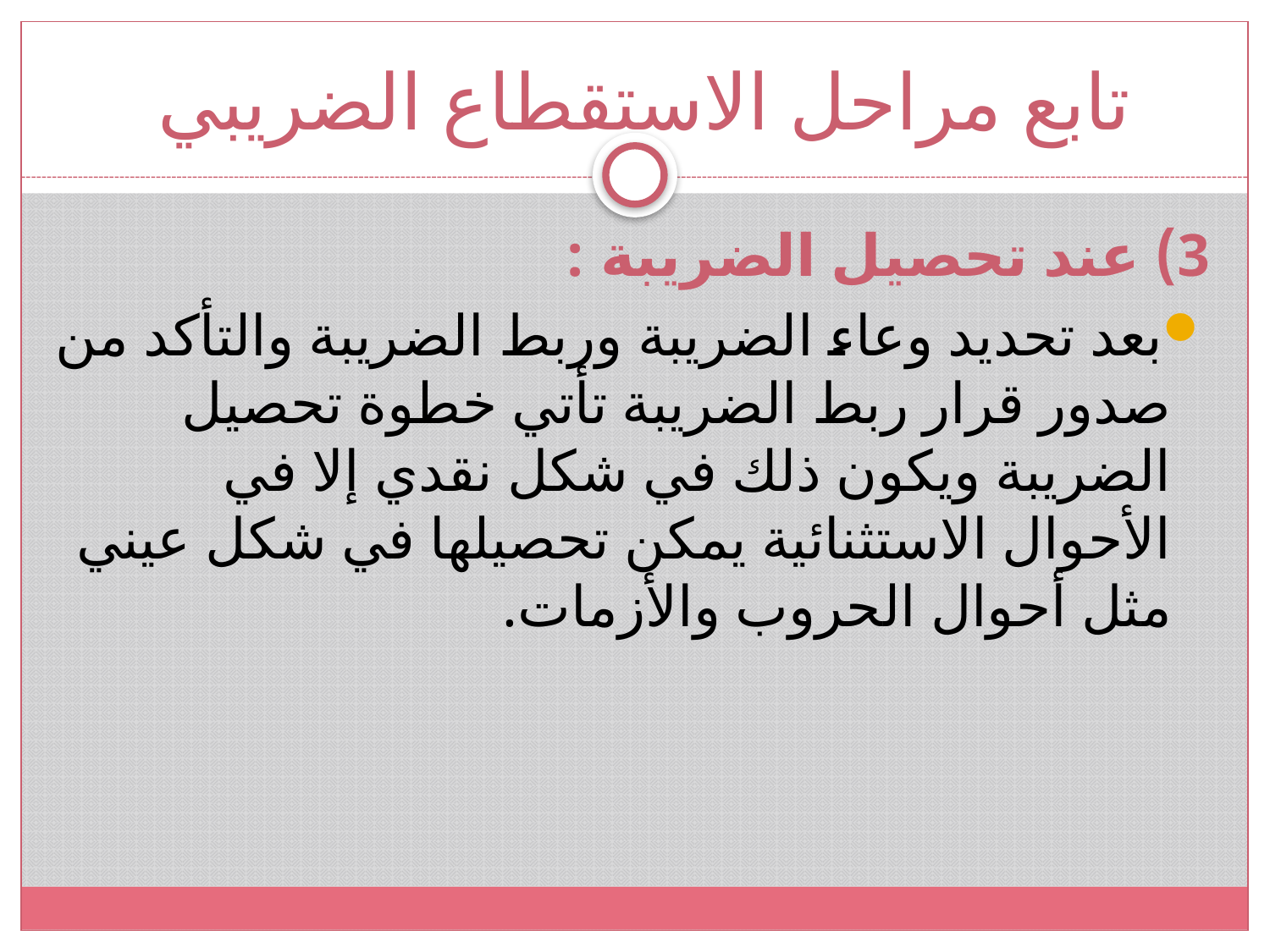

# تابع مراحل الاستقطاع الضريبي
3) عند تحصيل الضريبة :
بعد تحديد وعاء الضريبة وربط الضريبة والتأكد من صدور قرار ربط الضريبة تأتي خطوة تحصيل الضريبة ويكون ذلك في شكل نقدي إلا في الأحوال الاستثنائية يمكن تحصيلها في شكل عيني مثل أحوال الحروب والأزمات.